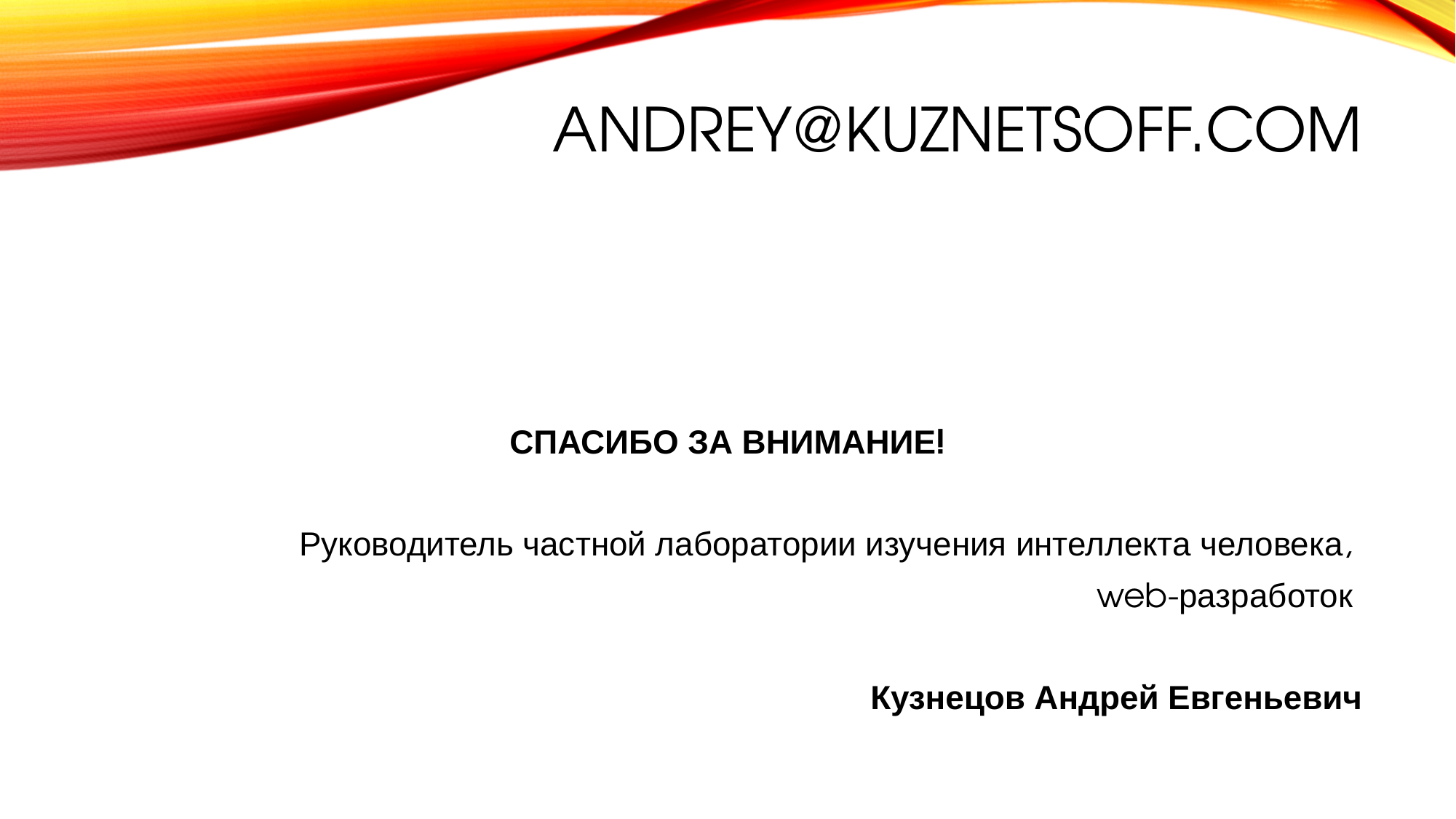

# andrey@kuznetsoff.com

СПАСИБО ЗА ВНИМАНИЕ!

Руководитель частной лаборатории изучения интеллекта человека,
 web-разработок

Кузнецов Андрей Евгеньевич